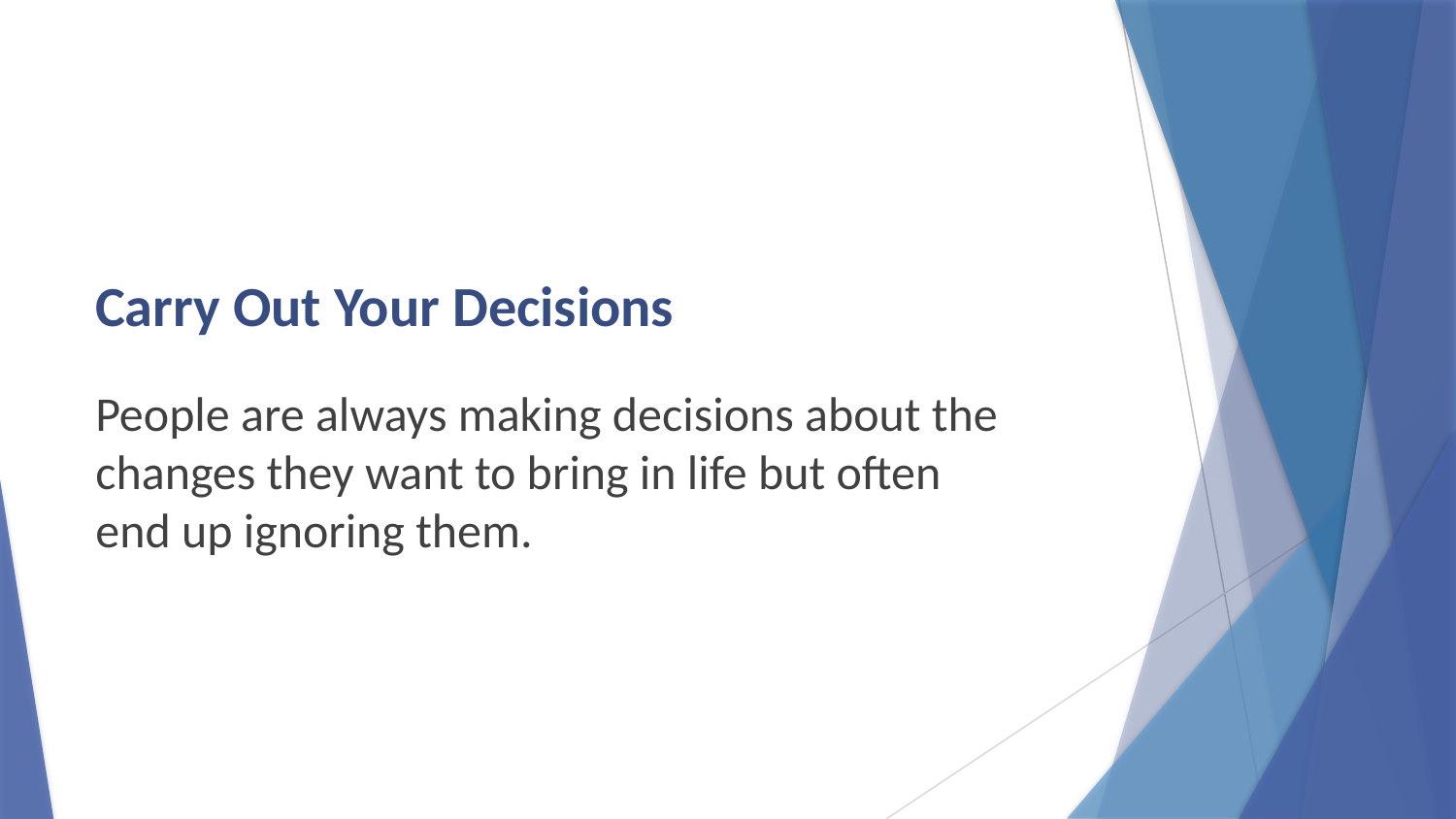

# Carry Out Your Decisions
People are always making decisions about the changes they want to bring in life but often
end up ignoring them.